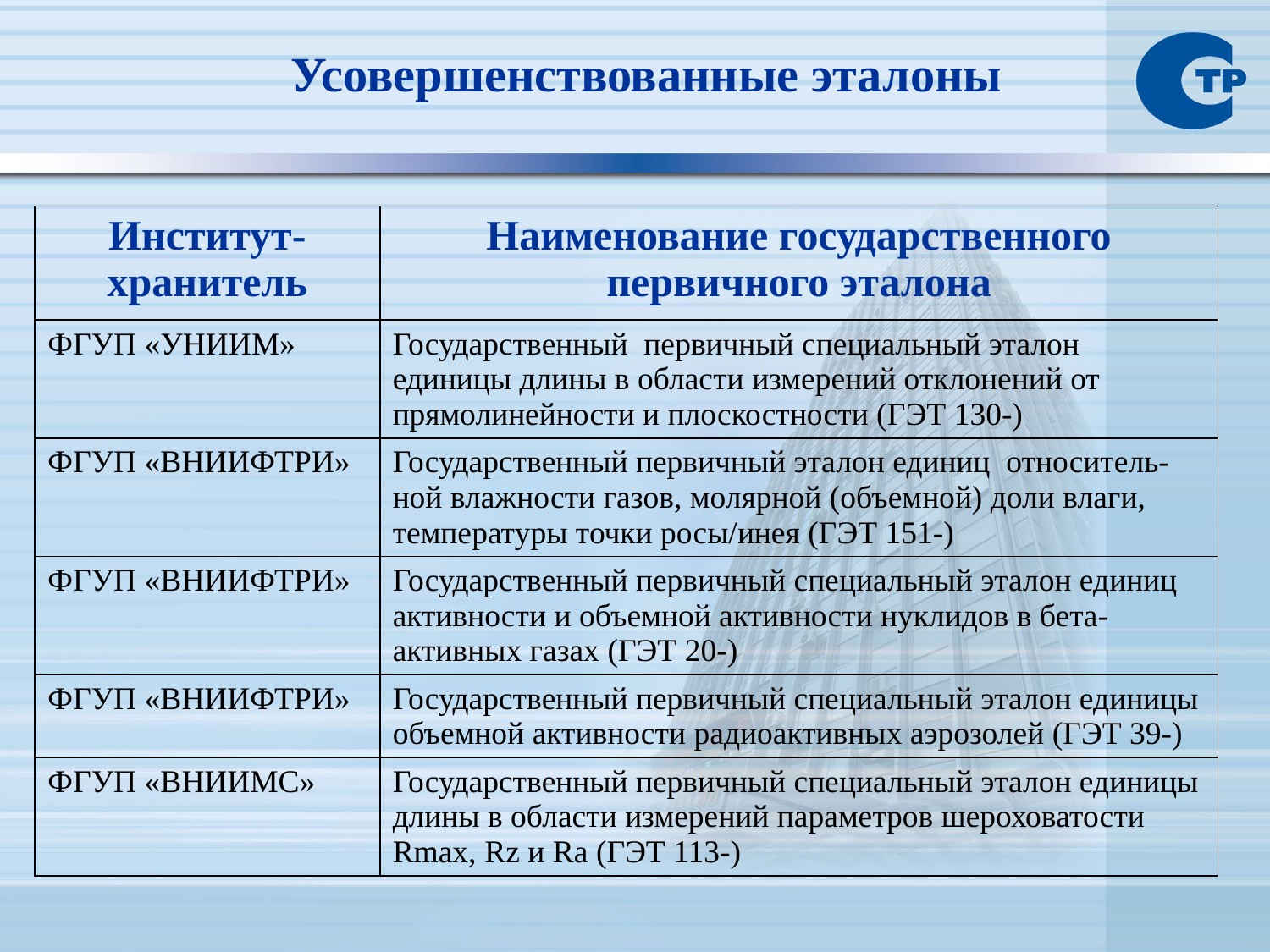

Усовершенствованные эталоны
| Институт-хранитель | Наименование государственного первичного эталона |
| --- | --- |
| ФГУП «УНИИМ» | Государственный первичный специальный эталон единицы длины в области измерений отклонений от прямолинейности и плоскостности (ГЭТ 130-) |
| ФГУП «ВНИИФТРИ» | Государственный первичный эталон единиц относитель-ной влажности газов, молярной (объемной) доли влаги, температуры точки росы/инея (ГЭТ 151-) |
| ФГУП «ВНИИФТРИ» | Государственный первичный специальный эталон единиц активности и объемной активности нуклидов в бета-активных газах (ГЭТ 20-) |
| ФГУП «ВНИИФТРИ» | Государственный первичный специальный эталон единицы объемной активности радиоактивных аэрозолей (ГЭТ 39-) |
| ФГУП «ВНИИМС» | Государственный первичный специальный эталон единицы длины в области измерений параметров шероховатости Rmax, Rz и Ra (ГЭТ 113-) |